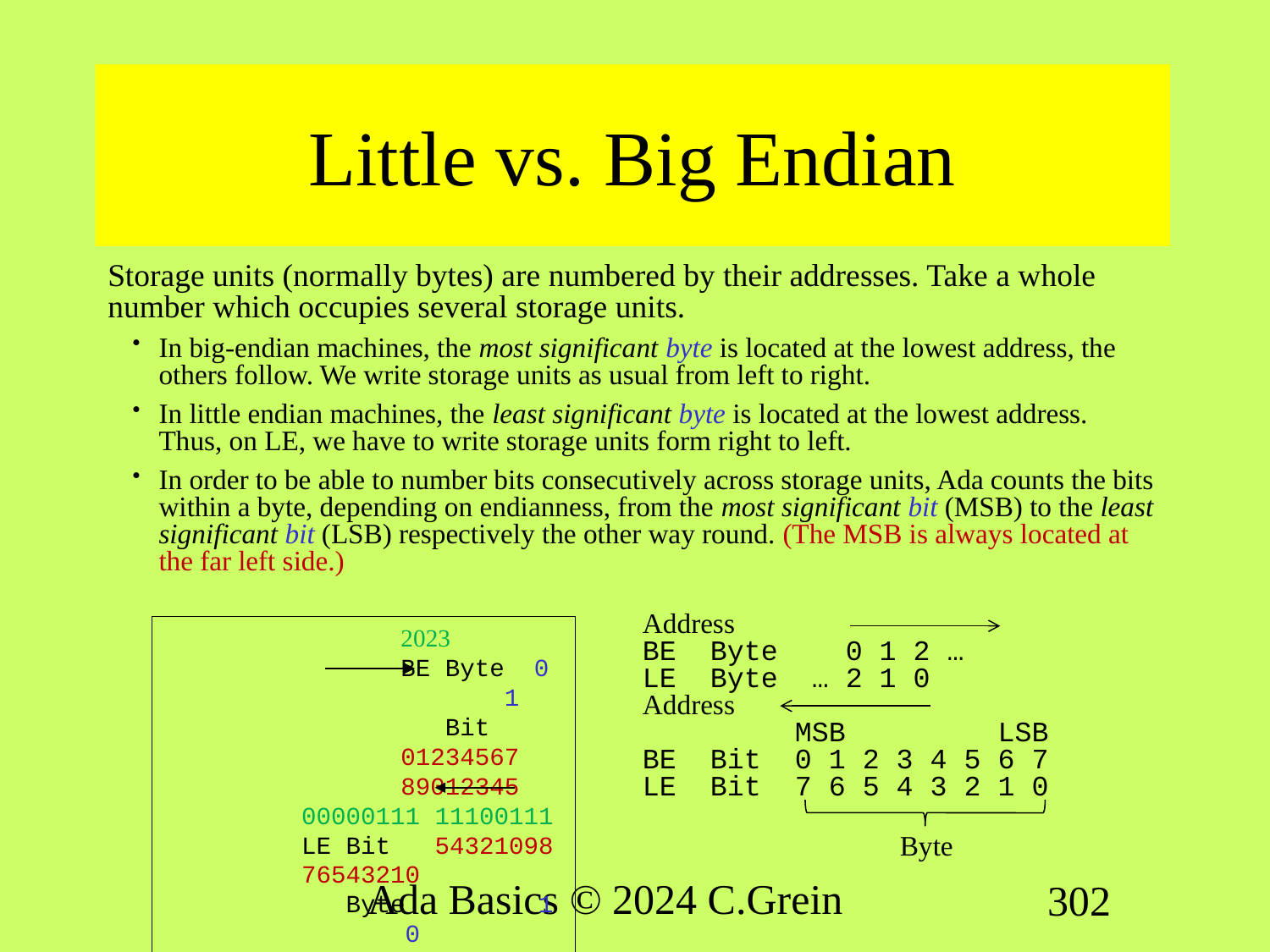

# Little vs. Big Endian
Storage units (normally bytes) are numbered by their addresses. Take a whole number which occupies several storage units.
In big-endian machines, the most significant byte is located at the lowest address, the others follow. We write storage units as usual from left to right.
In little endian machines, the least significant byte is located at the lowest address. Thus, on LE, we have to write storage units form right to left.
In order to be able to number bits consecutively across storage units, Ada counts the bits within a byte, depending on endianness, from the most significant bit (MSB) to the least significant bit (LSB) respectively the other way round. (The MSB is always located at the far left side.)
Address
BE  Byte    0 1 2 …
LE  Byte  … 2 1 0
Address
         MSB         LSB
BE  Bit  0 1 2 3 4 5 6 7
LE  Bit  7 6 5 4 3 2 1 0

                                Byte

2023
BE Byte  0        1
   Bit   01234567 89012345
00000111 11100111
LE Bit   54321098 76543210
   Byte         1        0
Ada Basics © 2024 C.Grein
302